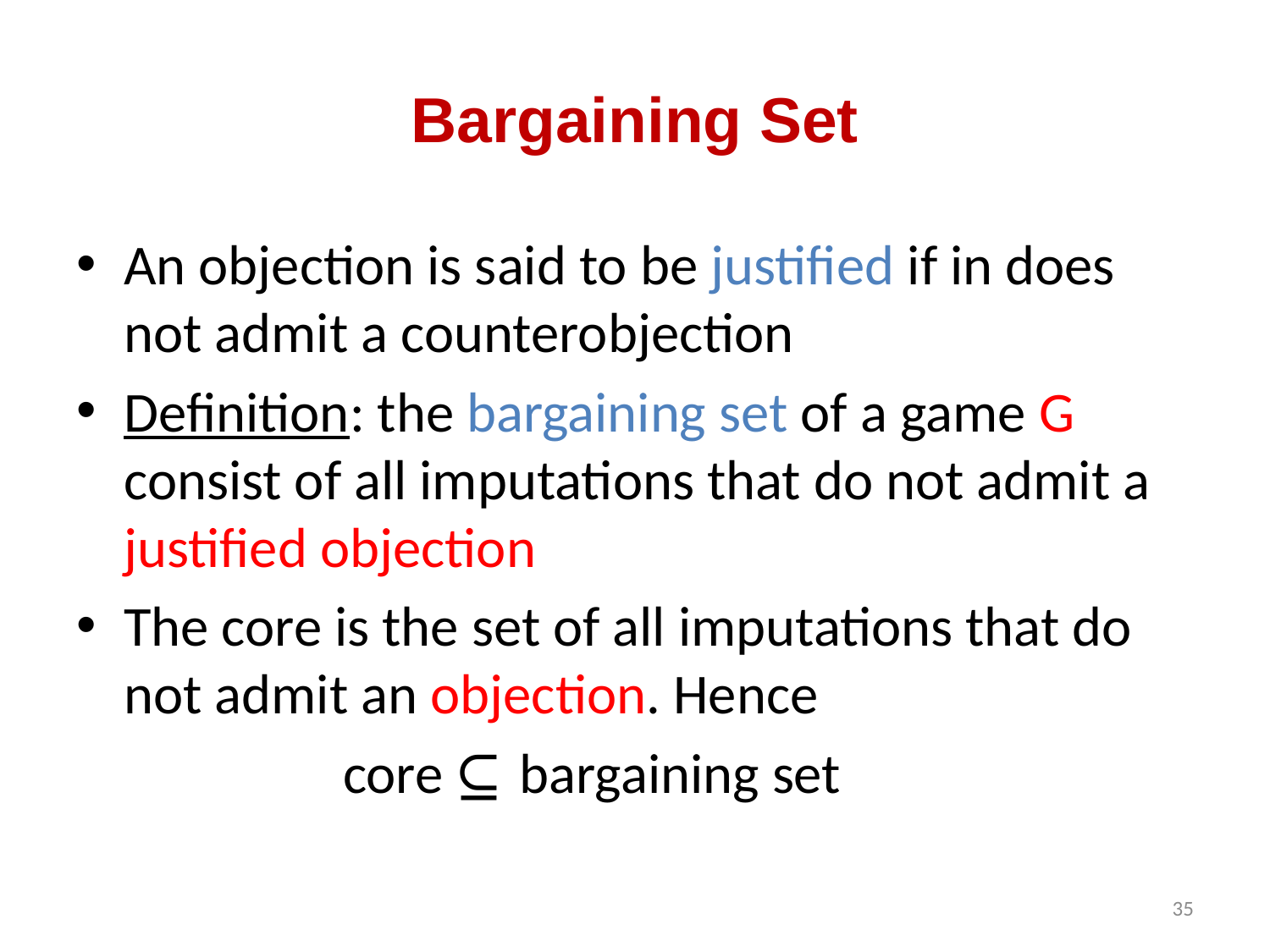

# Bargaining Set
An objection is said to be justified if in does not admit a counterobjection
Definition: the bargaining set of a game G consist of all imputations that do not admit a justified objection
The core is the set of all imputations that do not admit an objection. Hence
                     core ⊆ bargaining set
35